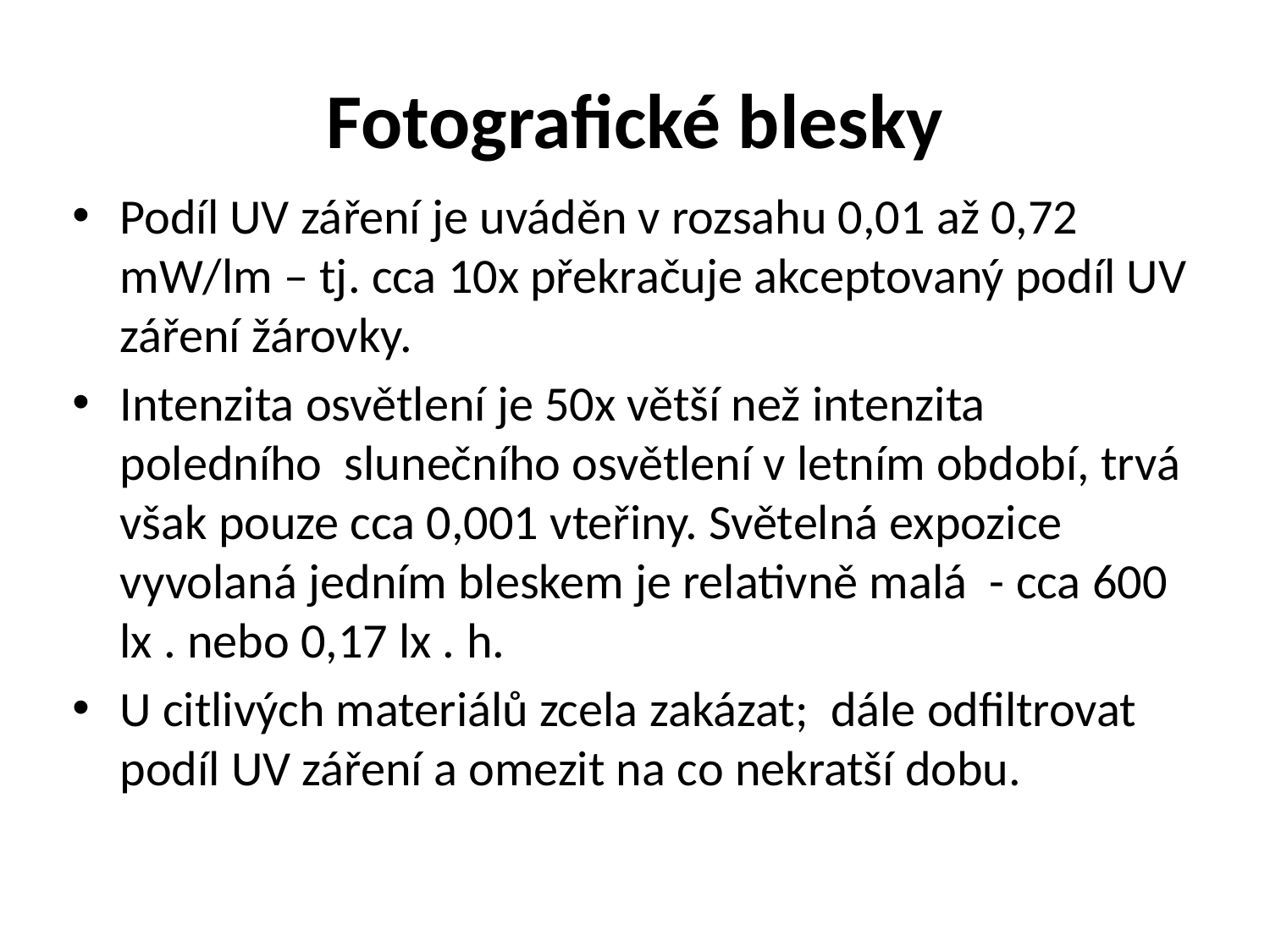

# Fotografické blesky
Podíl UV záření je uváděn v rozsahu 0,01 až 0,72 mW/lm – tj. cca 10x překračuje akceptovaný podíl UV záření žárovky.
Intenzita osvětlení je 50x větší než intenzita poledního  slunečního osvětlení v letním období, trvá však pouze cca 0,001 vteřiny. Světelná expozice vyvolaná jedním bleskem je relativně malá  - cca 600 lx . nebo 0,17 lx . h.
U citlivých materiálů zcela zakázat;  dále odfiltrovat podíl UV záření a omezit na co nekratší dobu.